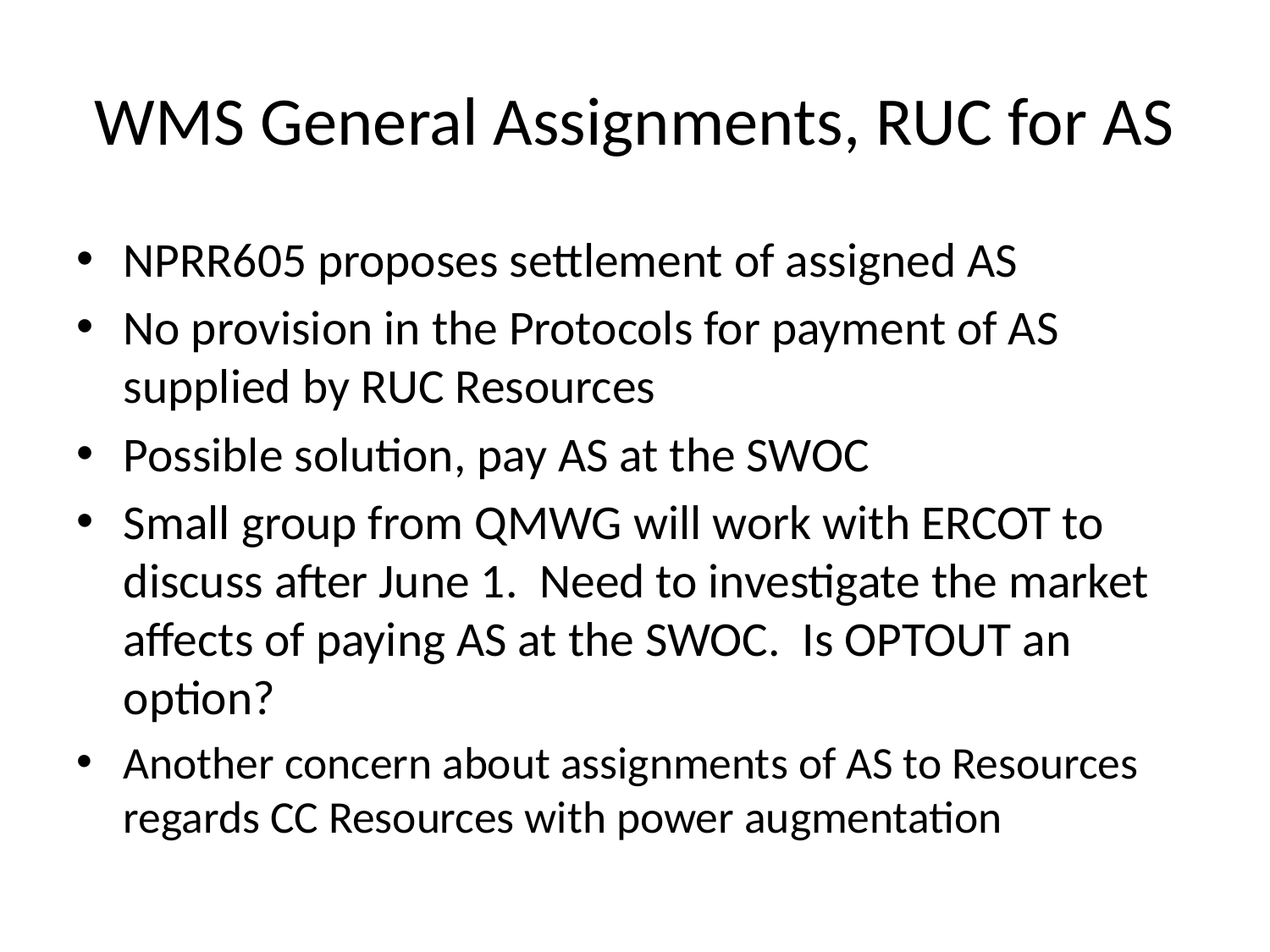

# WMS General Assignments, RUC for AS
NPRR605 proposes settlement of assigned AS
No provision in the Protocols for payment of AS supplied by RUC Resources
Possible solution, pay AS at the SWOC
Small group from QMWG will work with ERCOT to discuss after June 1.  Need to investigate the market affects of paying AS at the SWOC.  Is OPTOUT an option?
Another concern about assignments of AS to Resources regards CC Resources with power augmentation